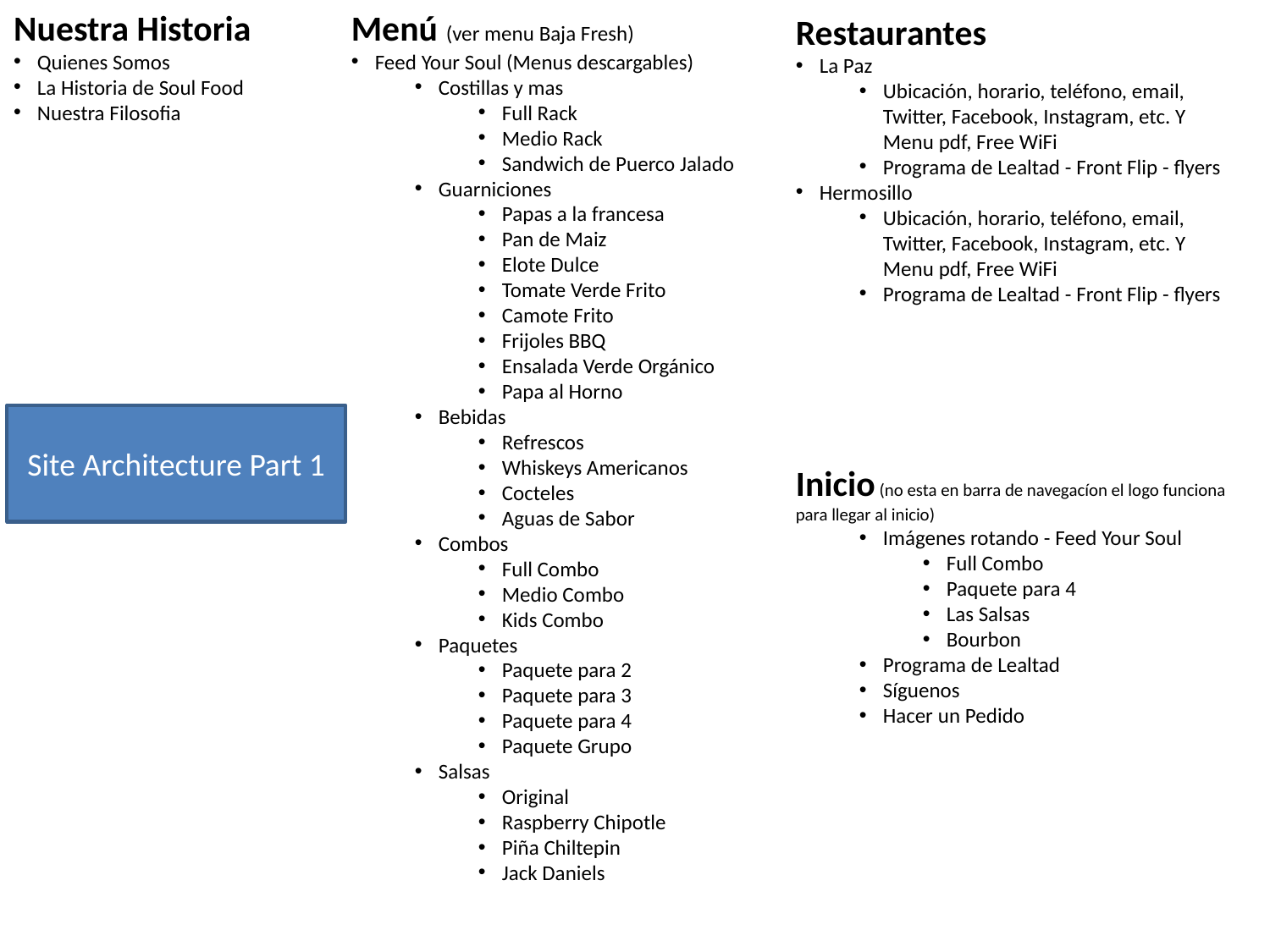

Nuestra Historia
Quienes Somos
La Historia de Soul Food
Nuestra Filosofia

Menú (ver menu Baja Fresh)
Feed Your Soul (Menus descargables)
Costillas y mas
Full Rack
Medio Rack
Sandwich de Puerco Jalado
Guarniciones
Papas a la francesa
Pan de Maiz
Elote Dulce
Tomate Verde Frito
Camote Frito
Frijoles BBQ
Ensalada Verde Orgánico
Papa al Horno
Bebidas
Refrescos
Whiskeys Americanos
Cocteles
Aguas de Sabor
Combos
Full Combo
Medio Combo
Kids Combo
Paquetes
Paquete para 2
Paquete para 3
Paquete para 4
Paquete Grupo
Salsas
Original
Raspberry Chipotle
Piña Chiltepin
Jack Daniels
Restaurantes
La Paz
Ubicación, horario, teléfono, email, Twitter, Facebook, Instagram, etc. Y Menu pdf, Free WiFi
Programa de Lealtad - Front Flip - flyers
Hermosillo
Ubicación, horario, teléfono, email, Twitter, Facebook, Instagram, etc. Y Menu pdf, Free WiFi
Programa de Lealtad - Front Flip - flyers

Site Architecture Part 1
Inicio (no esta en barra de navegacíon el logo funciona para llegar al inicio)
Imágenes rotando - Feed Your Soul
Full Combo
Paquete para 4
Las Salsas
Bourbon
Programa de Lealtad
Síguenos
Hacer un Pedido